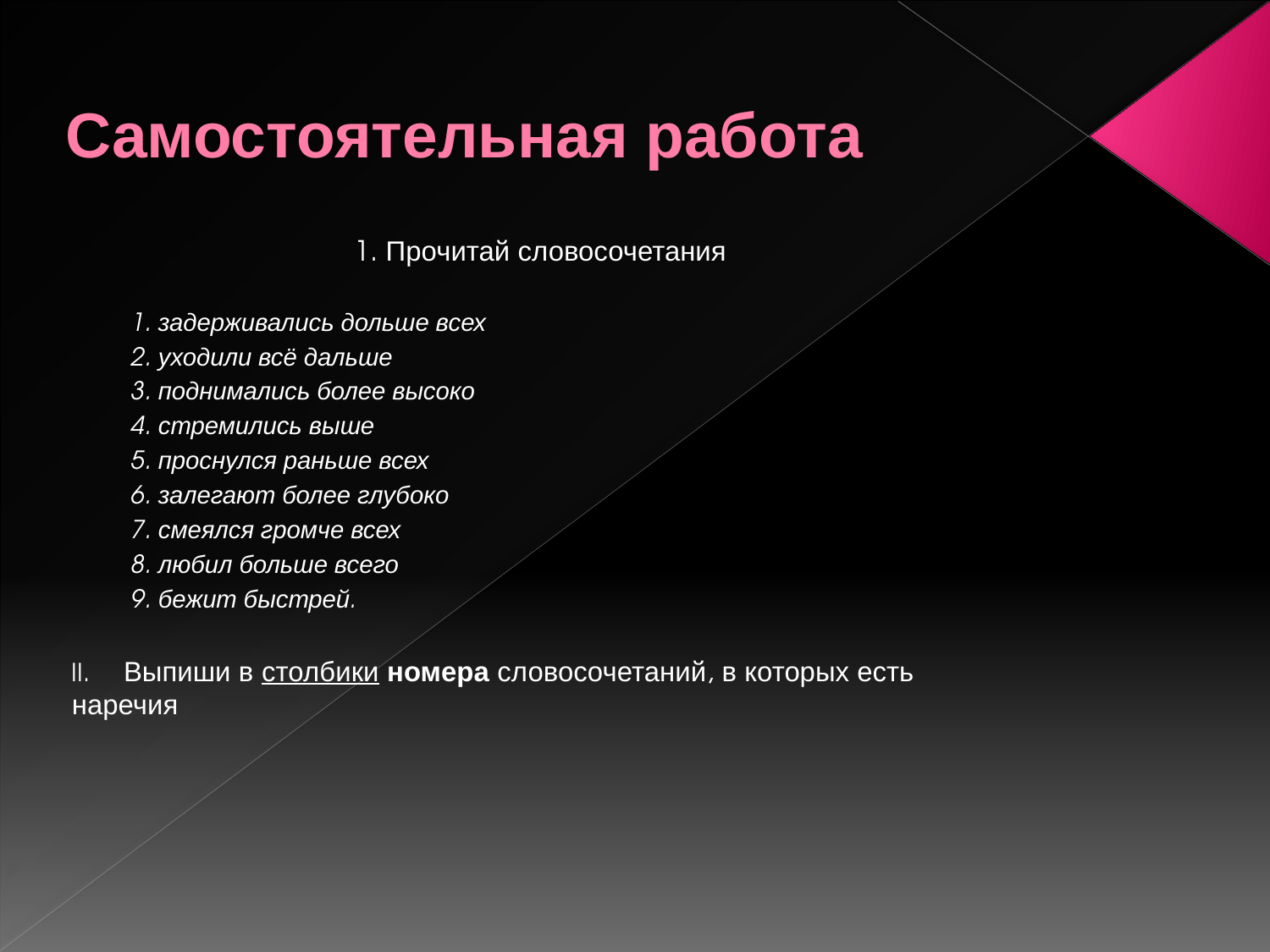

# Самостоятельная работа
1. Прочитай словосочетания

1. задерживались дольше всех
2. уходили всё дальше
3. поднимались более высоко
4. стремились выше
5. проснулся раньше всех
6. залегают более глубоко
7. смеялся громче всех
8. любил больше всего
9. бежит быстрей.

II.     Выпиши в столбики номера словосочетаний, в которых есть  наречия